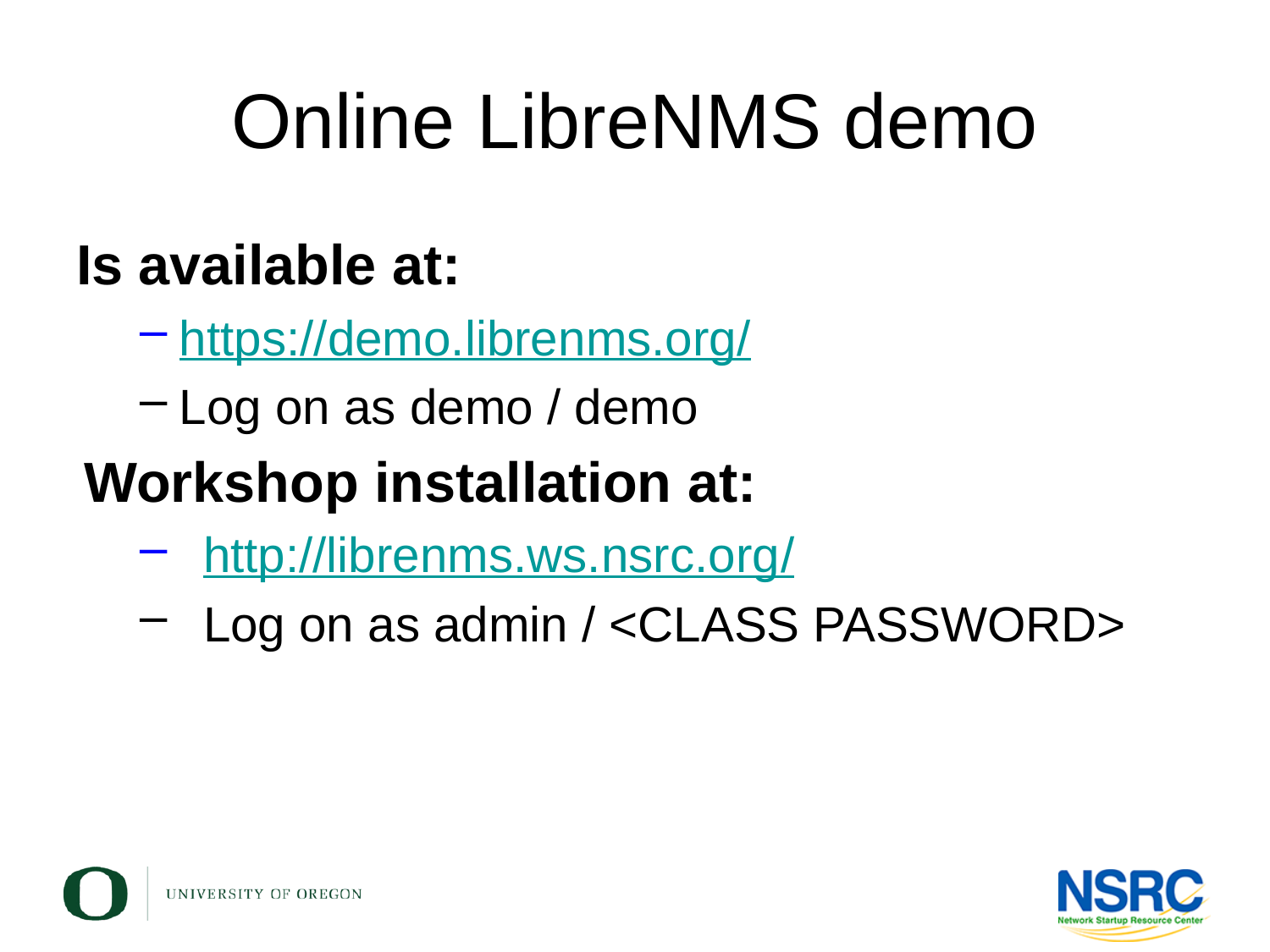

# Online LibreNMS demo
Is available at:
https://demo.librenms.org/
Log on as demo / demo
Workshop installation at:
http://librenms.ws.nsrc.org/
Log on as admin / <CLASS PASSWORD>